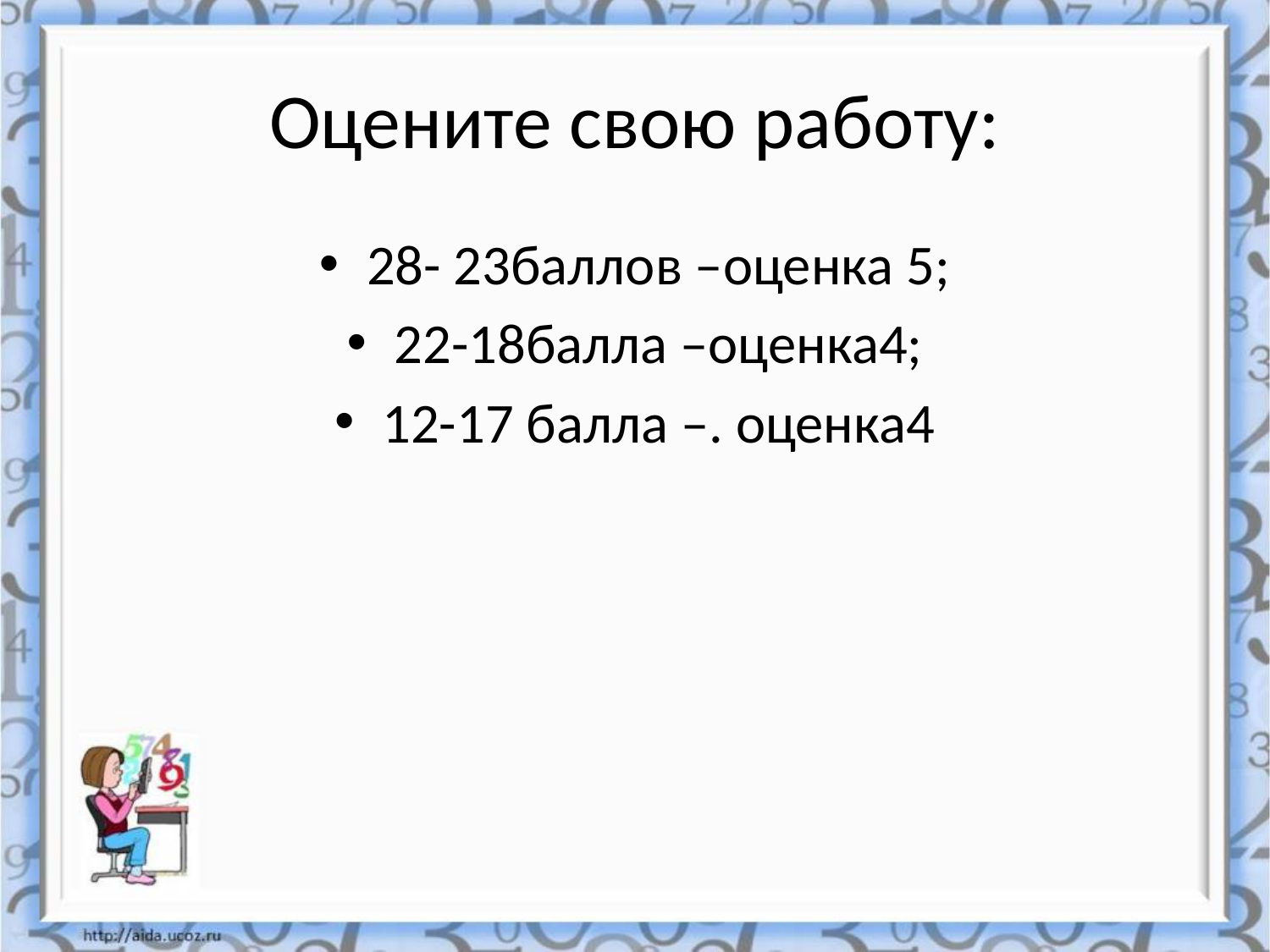

# Оцените свою работу:
28- 23баллов –оценка 5;
22-18балла –оценка4;
12-17 балла –. оценка4